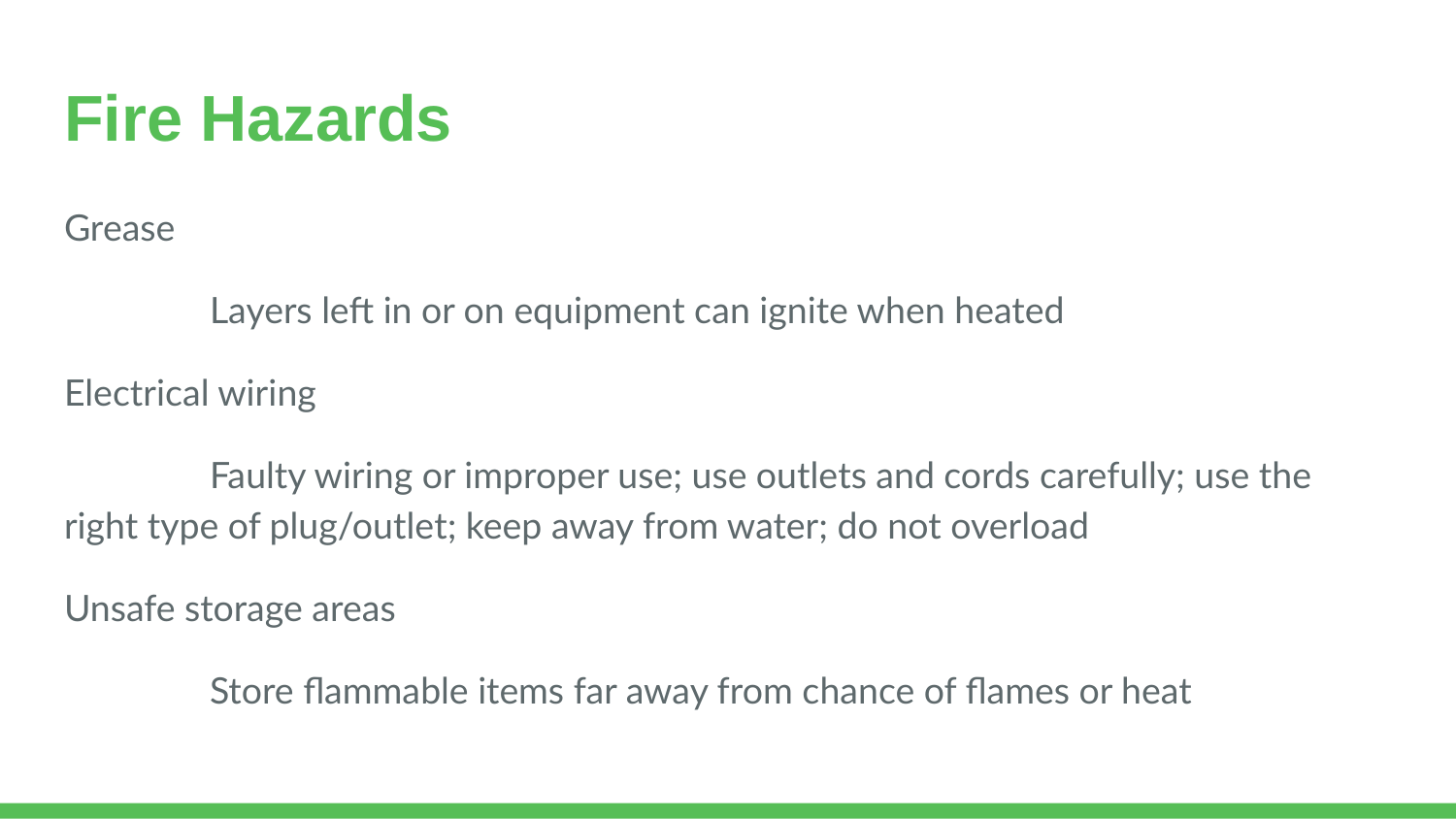

# Fire Hazards
Grease
	Layers left in or on equipment can ignite when heated
Electrical wiring
	Faulty wiring or improper use; use outlets and cords carefully; use the right type of plug/outlet; keep away from water; do not overload
Unsafe storage areas
	Store flammable items far away from chance of flames or heat